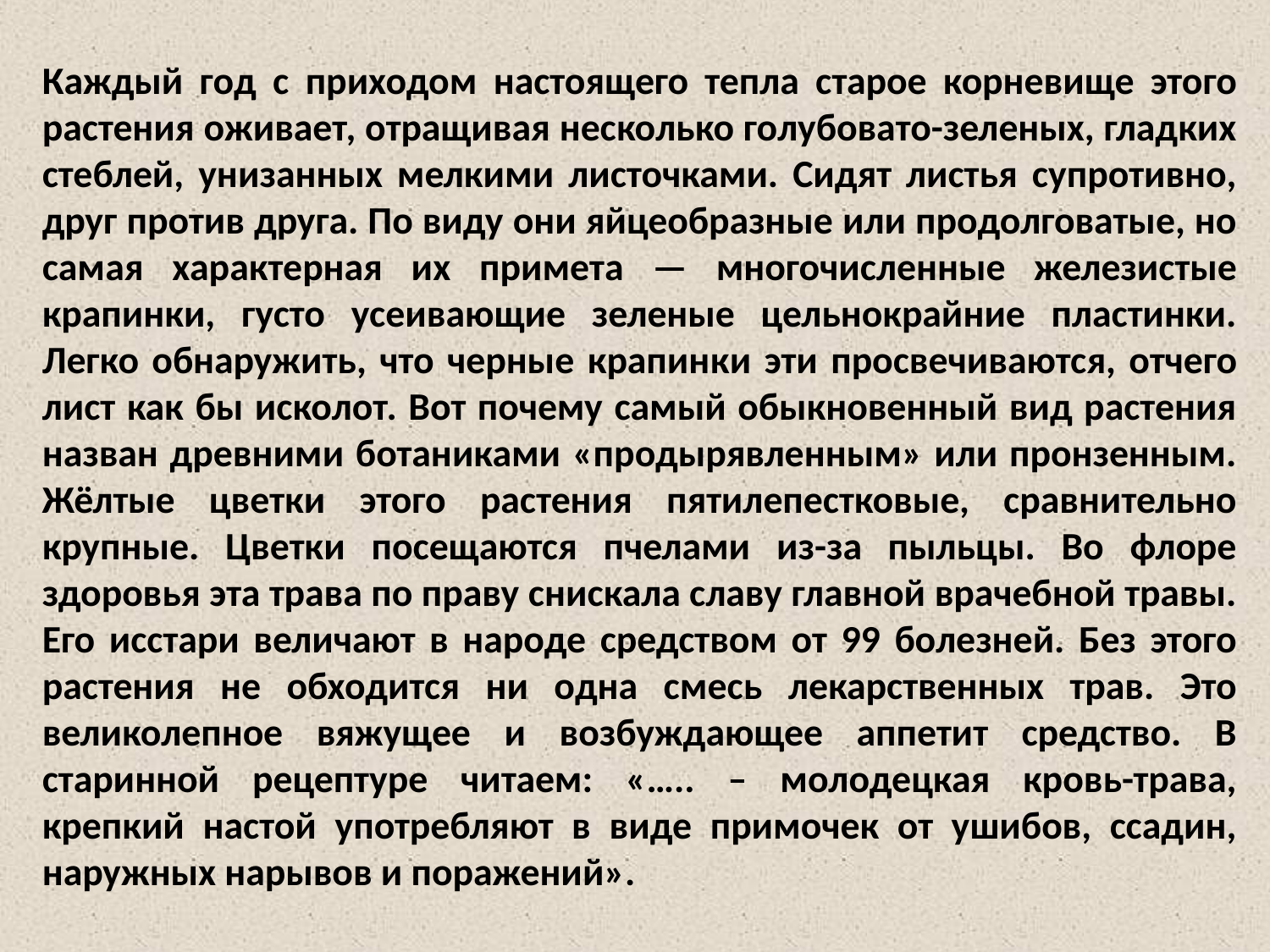

Каждый год с приходом настоящего тепла старое корневище этого растения оживает, отращивая несколько голубовато-зеленых, гладких стеблей, унизанных мелкими листочками. Сидят листья супротивно, друг против друга. По виду они яйцеобразные или продолговатые, но самая харак­терная их примета — многочисленные железистые крапинки, густо усеивающие зеленые цельнокрайние пластинки. Легко обнаружить, что черные крапин­ки эти просвечиваются, отчего лист как бы исколот. Вот почему самый обыкновенный вид растения на­зван древними ботаниками «продырявленным» или пронзенным. Жёлтые цветки этого растения пятилепестковые, сравнительно крупные. Цветки посещаются пчелами из-за пыльцы. Во флоре здоровья эта трава по праву снискала славу главной врачебной травы. Его исстари величают в народе средством от 99 болезней. Без этого растения не обходится ни одна смесь лекарственных трав. Это великолепное вяжущее и возбуждающее аппетит средство. В старинной рецептуре читаем: «….. – молодецкая кровь-трава, крепкий настой употребляют в виде примочек от ушибов, ссадин, наружных нарывов и поражений».